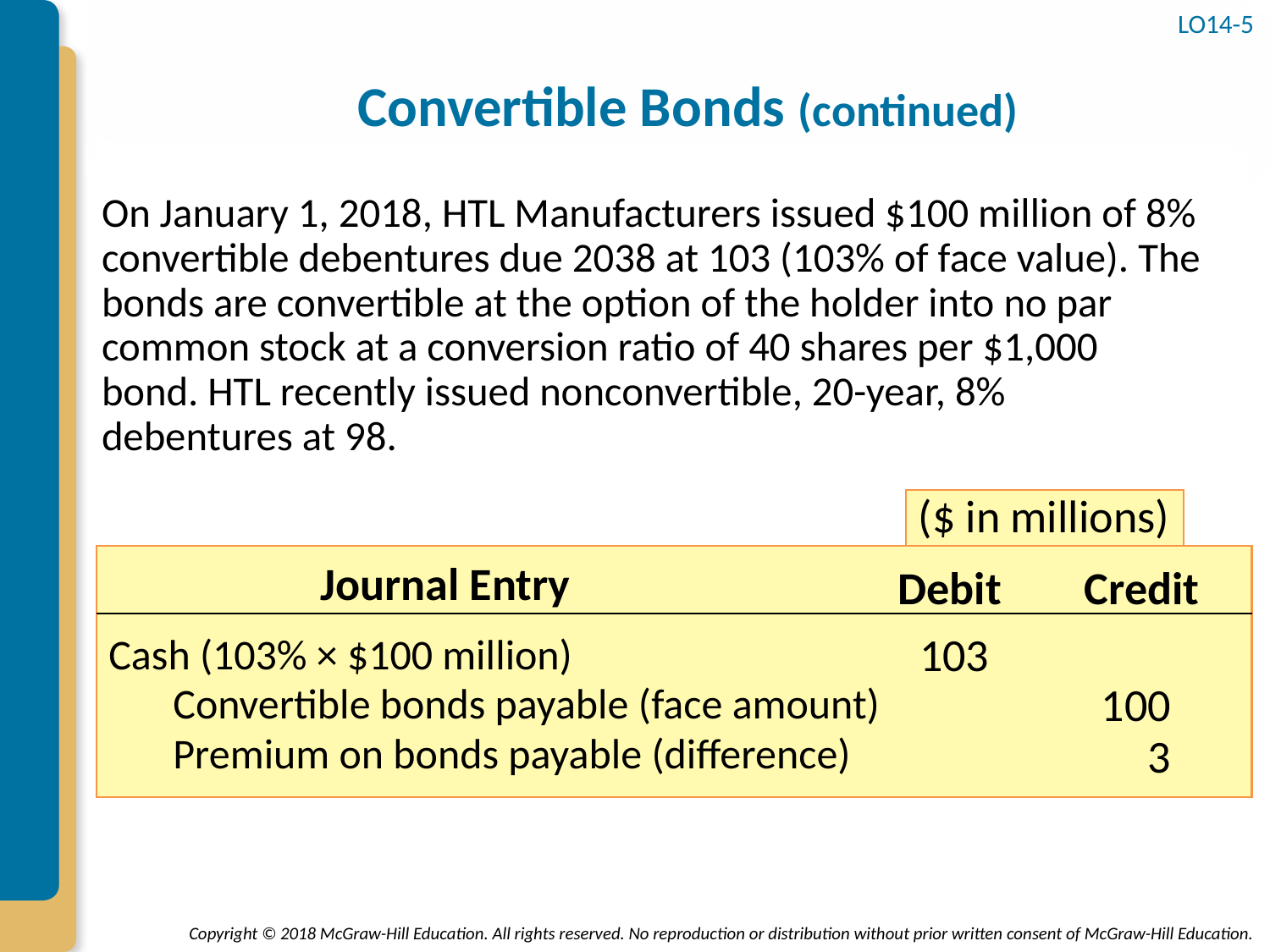

# Convertible Bonds (continued)
LO14-5
On January 1, 2018, HTL Manufacturers issued $100 million of 8% convertible debentures due 2038 at 103 (103% of face value). The bonds are convertible at the option of the holder into no par common stock at a conversion ratio of 40 shares per $1,000 bond. HTL recently issued nonconvertible, 20-year, 8% debentures at 98.
($ in millions)

Journal Entry
Credit
Debit
103
Cash (103% × $100 million)
100
Convertible bonds payable (face amount)
Premium on bonds payable (difference)
3